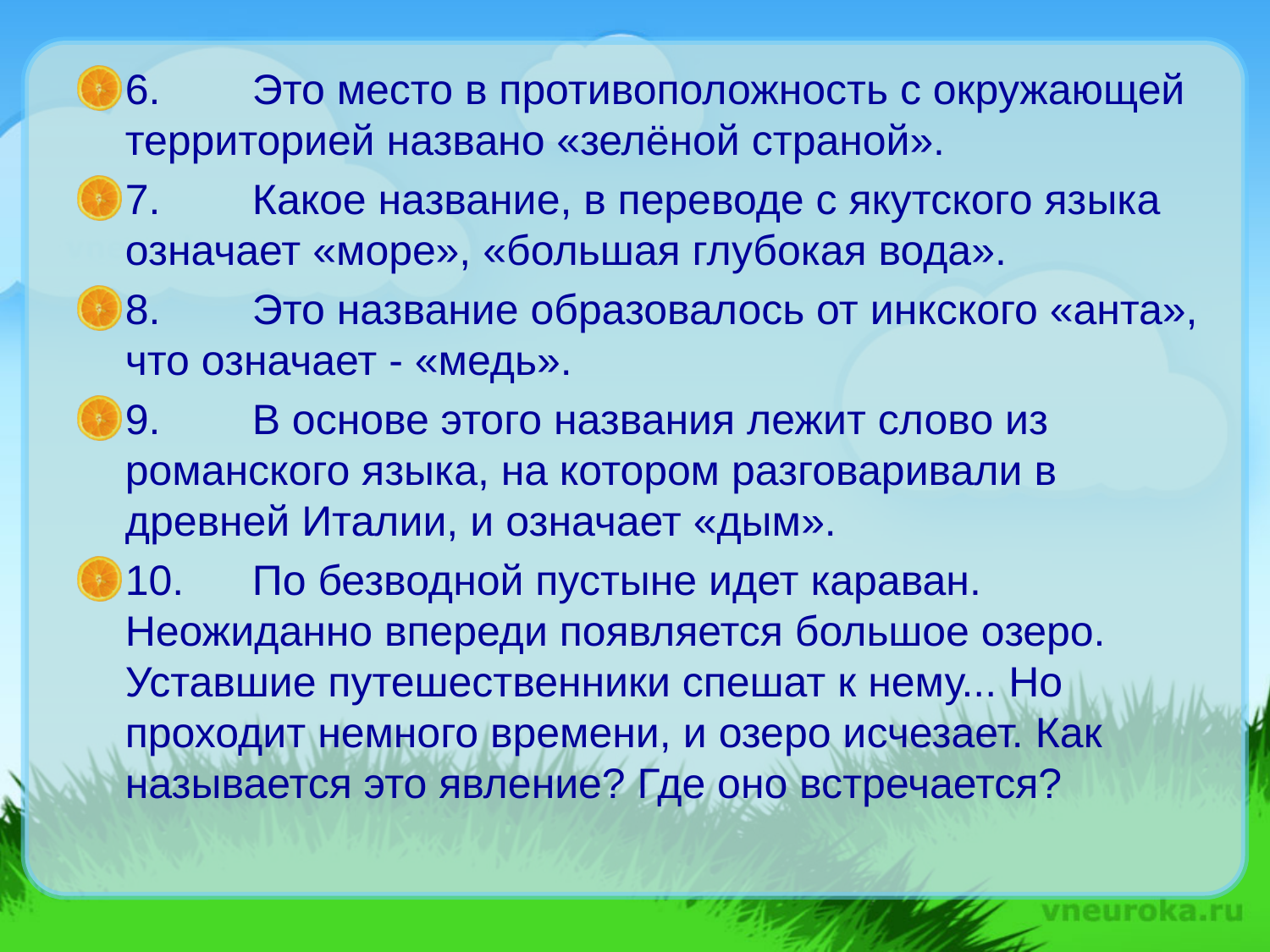

6.	Это место в противоположность с окружающей территорией названо «зелёной страной».
7.	Какое название, в переводе с якутского языка означает «море», «большая глубокая вода».
8.	Это название образовалось от инкского «анта», что означает - «медь».
9.	В основе этого названия лежит слово из романского языка, на котором разговаривали в древней Италии, и означает «дым».
10.	По безводной пустыне идет караван. Неожиданно впереди появляется большое озеро. Уставшие путешественники спешат к нему... Но проходит немного времени, и озеро исчезает. Как называется это явление? Где оно встречается?